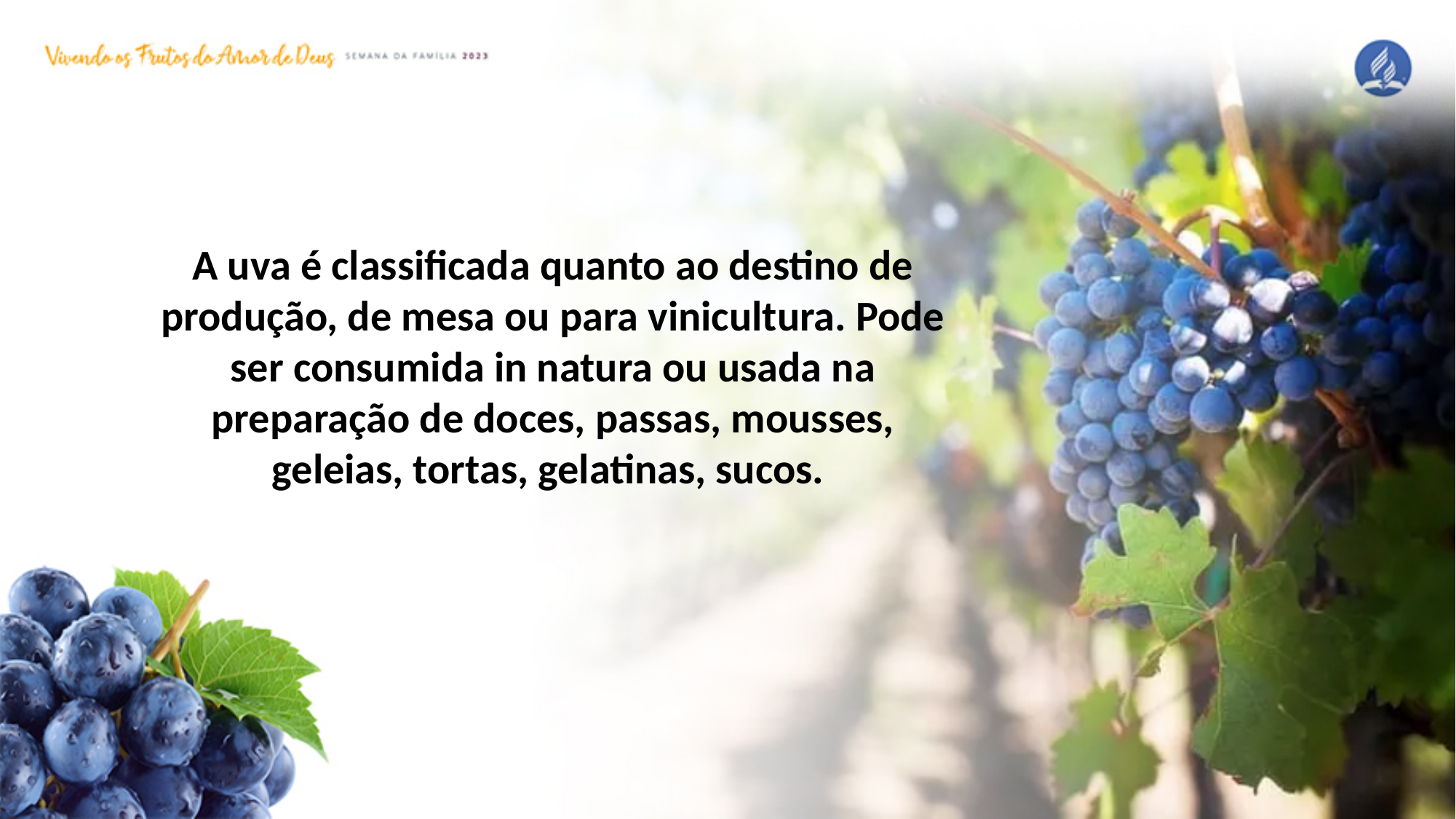

A uva é classificada quanto ao destino de produção, de mesa ou para vinicultura. Pode ser consumida in natura ou usada na preparação de doces, passas, mousses, geleias, tortas, gelatinas, sucos.